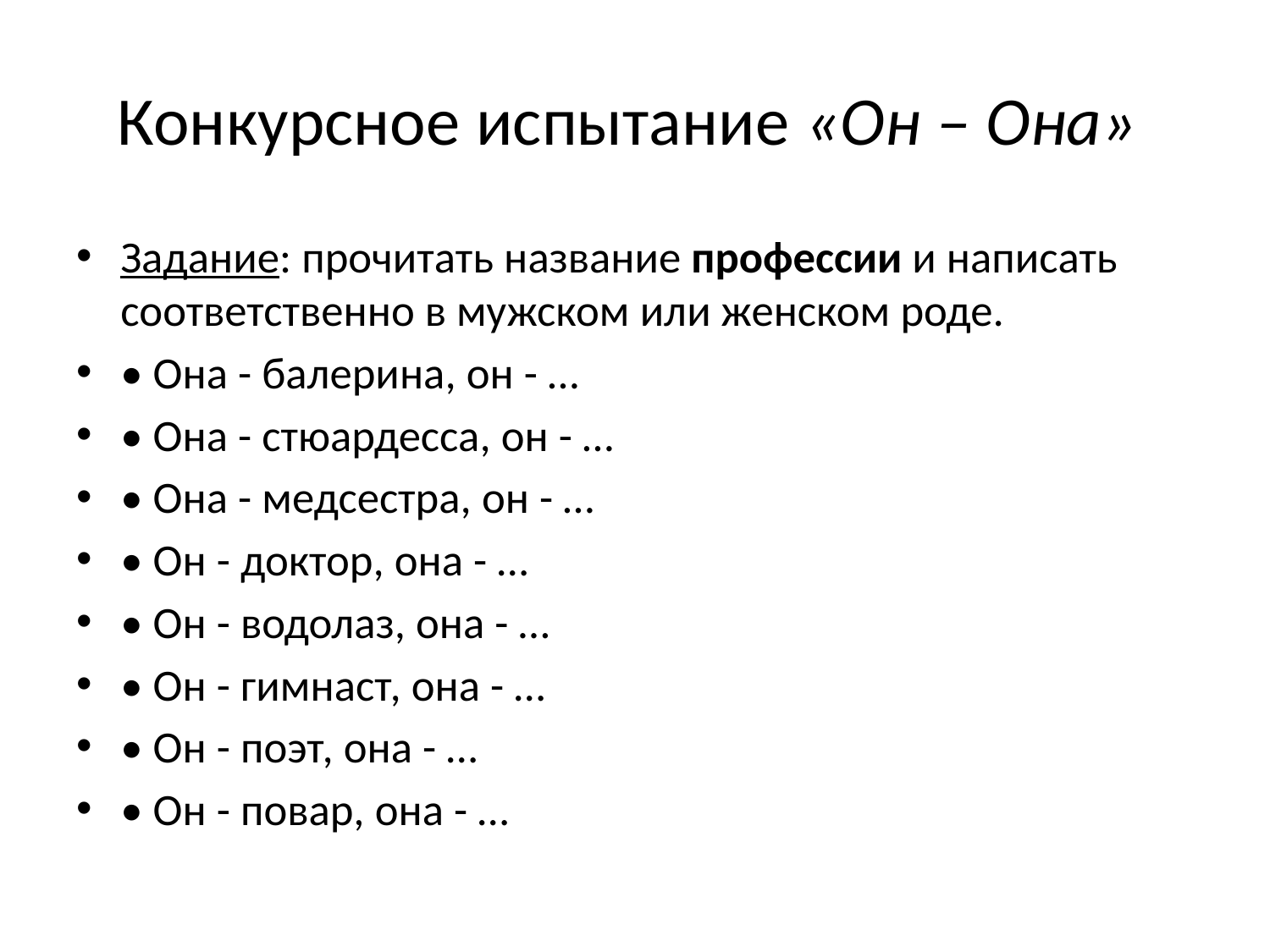

# Конкурсное испытание «Он – Она»
Задание: прочитать название профессии и написать соответственно в мужском или женском роде.
• Она - балерина, он - …
• Она - стюардесса, он - …
• Она - медсестра, он - …
• Он - доктор, она - …
• Он - водолаз, она - …
• Он - гимнаст, она - …
• Он - поэт, она - …
• Он - повар, она - …